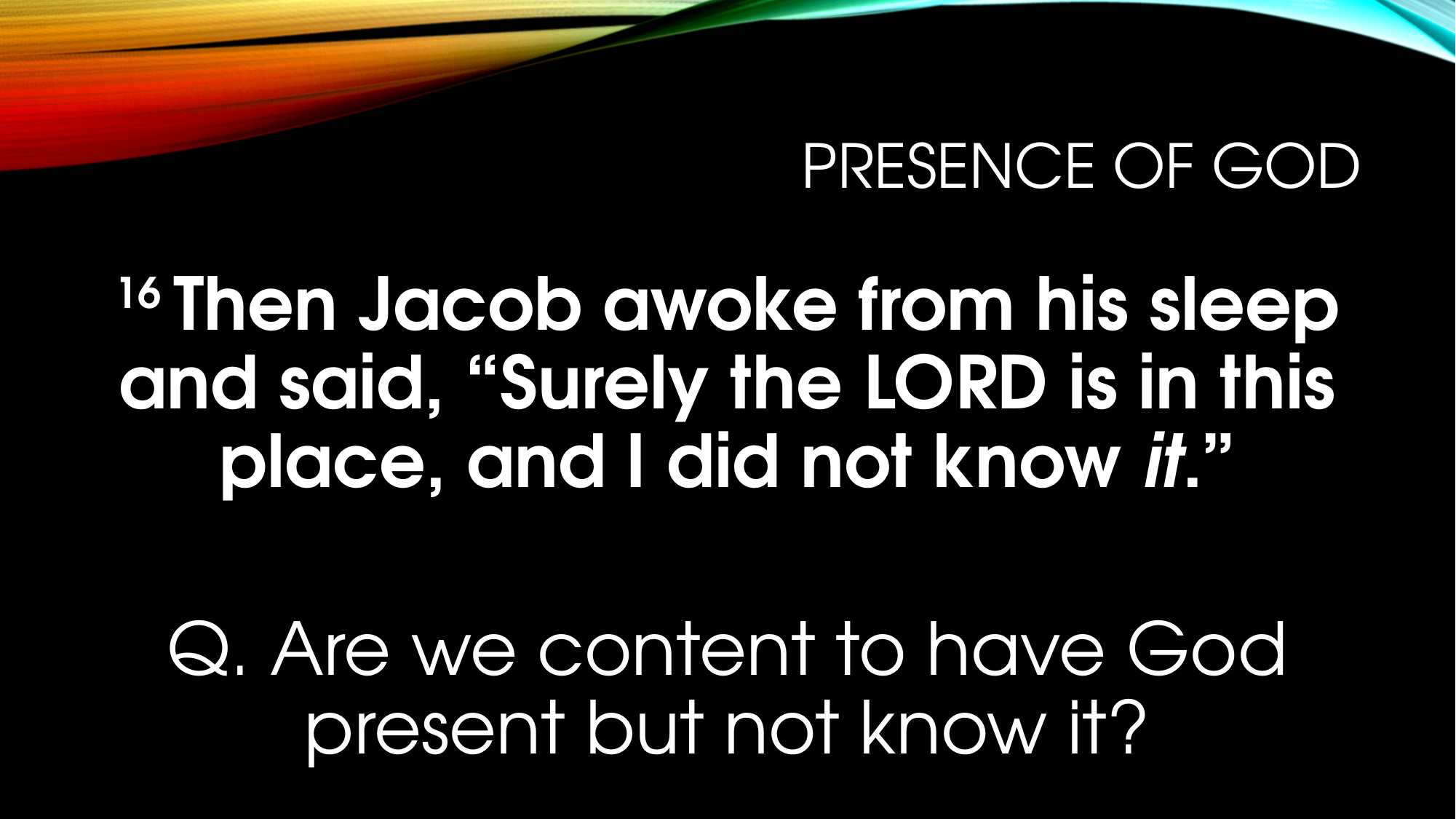

# Presence of god
16 Then Jacob awoke from his sleep and said, “Surely the Lord is in this place, and I did not know it.”

Q. Are we content to have God present but not know it?